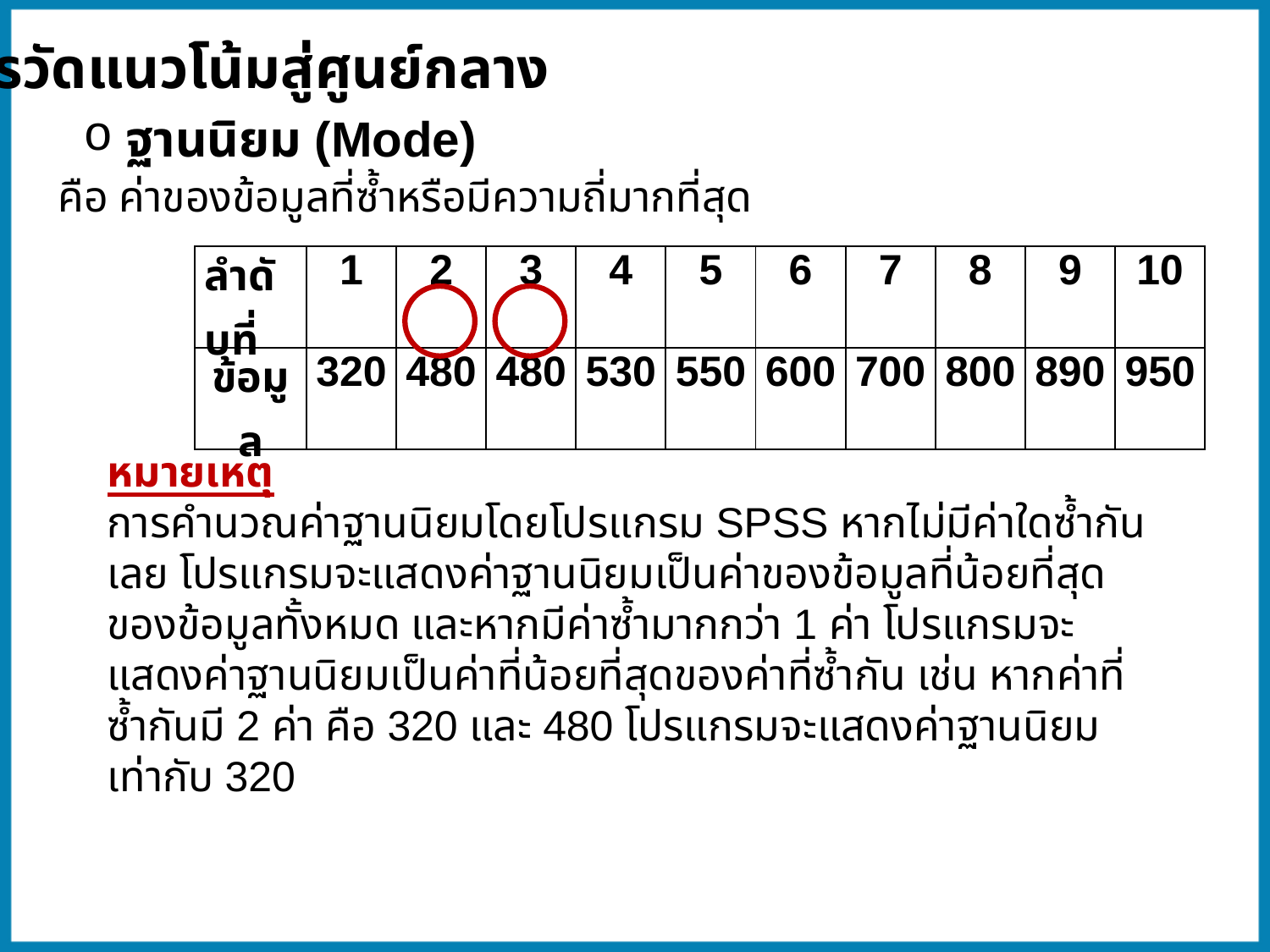

การวัดแนวโน้มสู่ศูนย์กลาง
 ฐานนิยม (Mode)
คือ ค่าของข้อมูลที่ซ้ำหรือมีความถี่มากที่สุด
| ลำดับที่ | 1 | 2 | 3 | 4 | 5 | 6 | 7 | 8 | 9 | 10 |
| --- | --- | --- | --- | --- | --- | --- | --- | --- | --- | --- |
| ข้อมูล | 320 | 480 | 480 | 530 | 550 | 600 | 700 | 800 | 890 | 950 |

หมายเหตุ
การคำนวณค่าฐานนิยมโดยโปรแกรม SPSS หากไม่มีค่าใดซ้ำกันเลย โปรแกรมจะแสดงค่าฐานนิยมเป็นค่าของข้อมูลที่น้อยที่สุดของข้อมูลทั้งหมด และหากมีค่าซ้ำมากกว่า 1 ค่า โปรแกรมจะแสดงค่าฐานนิยมเป็นค่าที่น้อยที่สุดของค่าที่ซ้ำกัน เช่น หากค่าที่ซ้ำกันมี 2 ค่า คือ 320 และ 480 โปรแกรมจะแสดงค่าฐานนิยมเท่ากับ 320